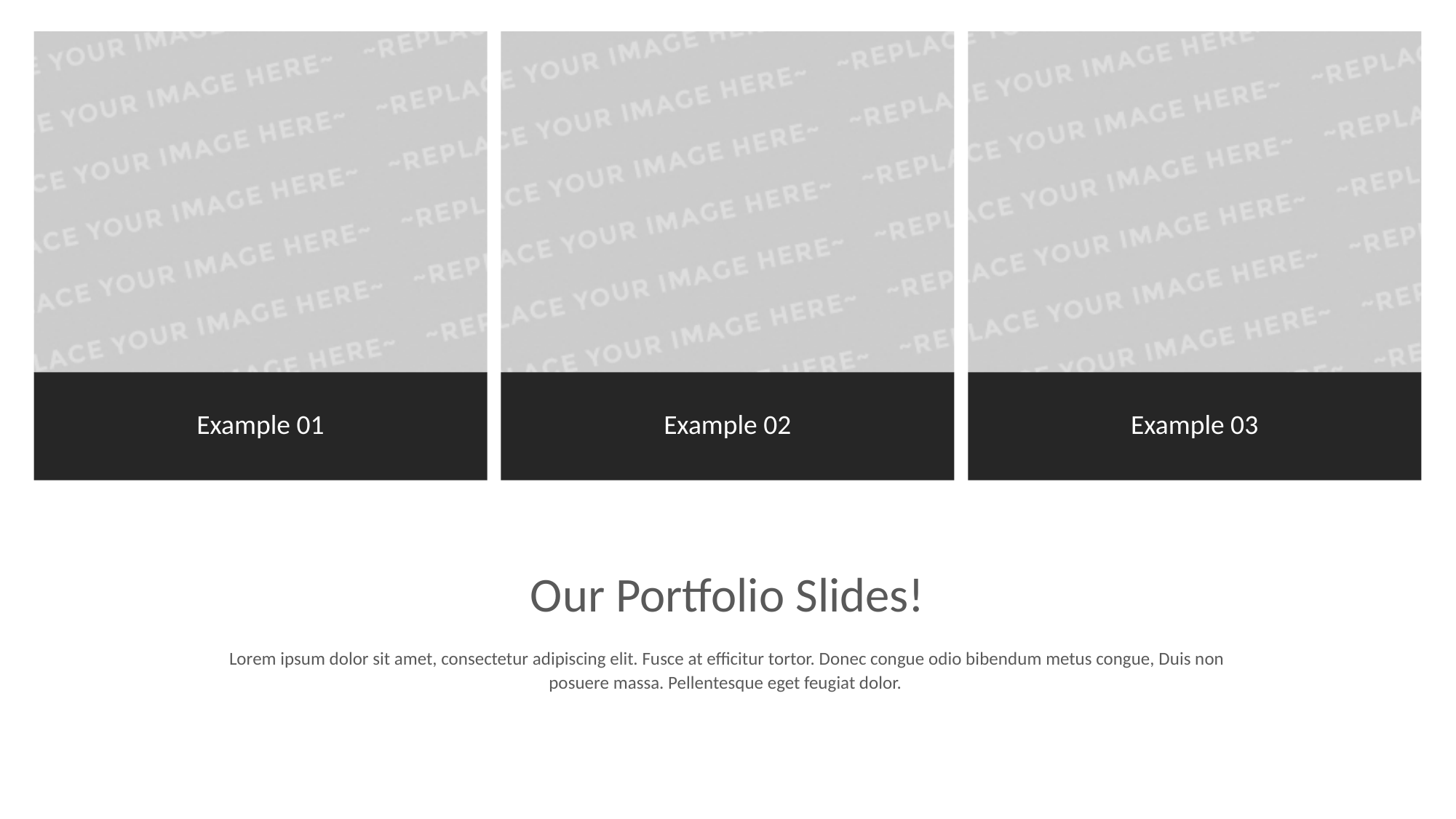

Example 01
Example 02
Example 03
Our Portfolio Slides!
Lorem ipsum dolor sit amet, consectetur adipiscing elit. Fusce at efficitur tortor. Donec congue odio bibendum metus congue, Duis non posuere massa. Pellentesque eget feugiat dolor.